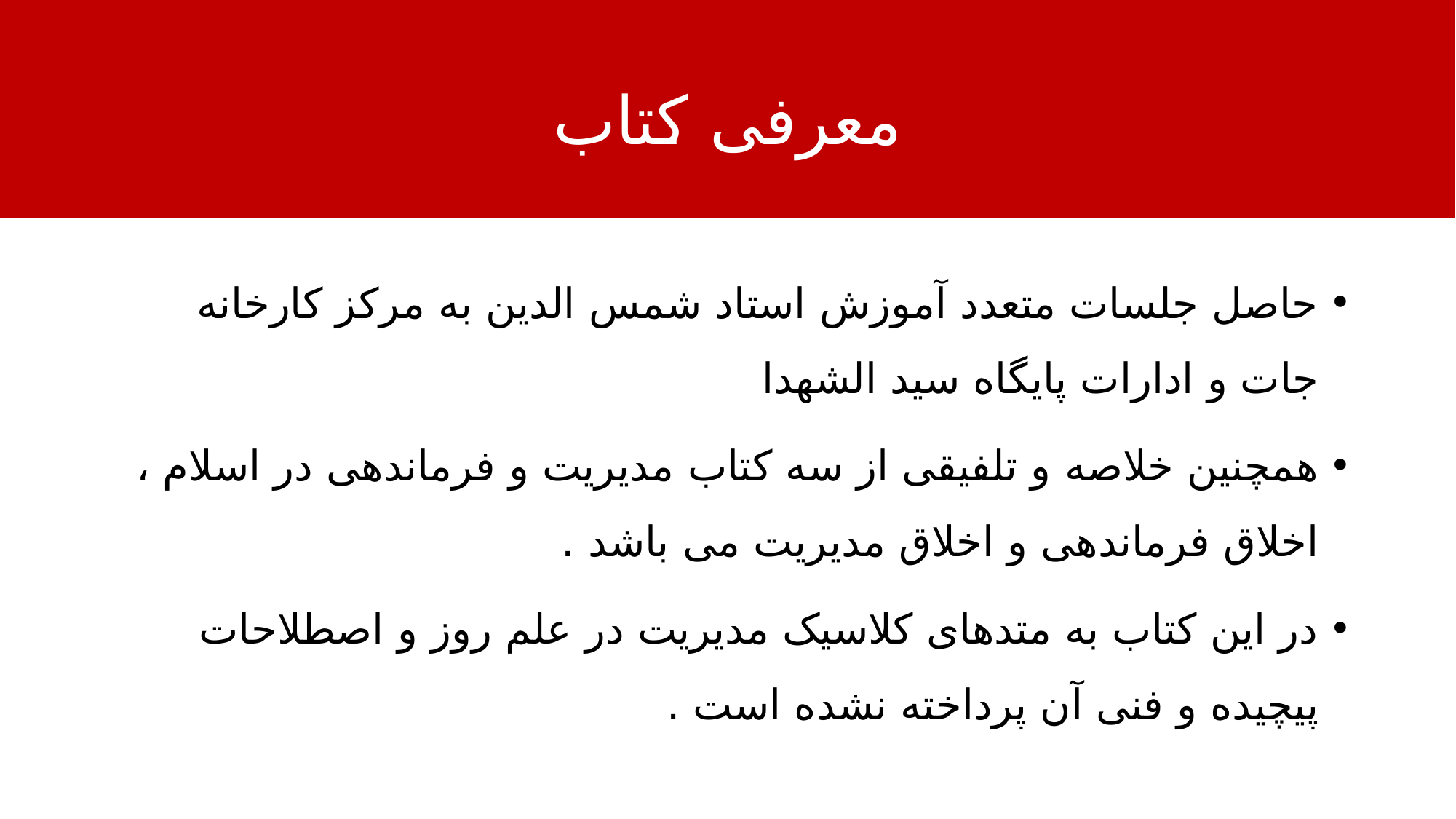

# معرفی کتاب
حاصل جلسات متعدد آموزش استاد شمس الدین به مرکز کارخانه جات و ادارات پایگاه سید الشهدا
همچنین خلاصه و تلفیقی از سه کتاب مدیریت و فرماندهی در اسلام ، اخلاق فرماندهی و اخلاق مدیریت می باشد .
در این کتاب به متدهای کلاسیک مدیریت در علم روز و اصطلاحات پیچیده و فنی آن پرداخته نشده است .